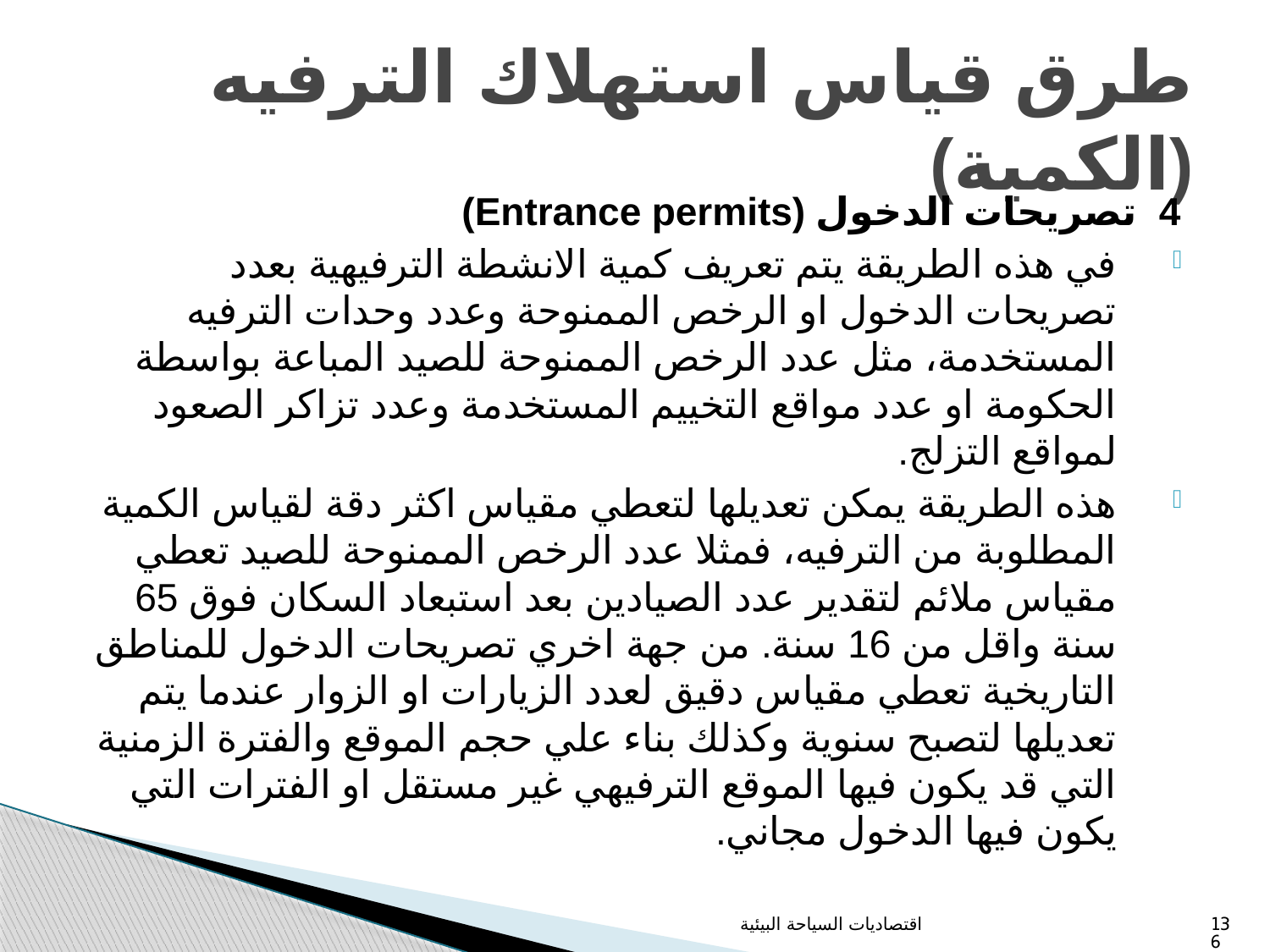

# طرق قياس استهلاك الترفيه (الكمية)
4  تصريحات الدخول (Entrance permits)
في هذه الطريقة يتم تعريف كمية الانشطة الترفيهية بعدد تصريحات الدخول او الرخص الممنوحة وعدد وحدات الترفيه المستخدمة، مثل عدد الرخص الممنوحة للصيد المباعة بواسطة الحكومة او عدد مواقع التخييم المستخدمة وعدد تزاكر الصعود لمواقع التزلج.
هذه الطريقة يمكن تعديلها لتعطي مقياس اكثر دقة لقياس الكمية المطلوبة من الترفيه، فمثلا عدد الرخص الممنوحة للصيد تعطي مقياس ملائم لتقدير عدد الصيادين بعد استبعاد السكان فوق 65 سنة واقل من 16 سنة. من جهة اخري تصريحات الدخول للمناطق التاريخية تعطي مقياس دقيق لعدد الزيارات او الزوار عندما يتم تعديلها لتصبح سنوية وكذلك بناء علي حجم الموقع والفترة الزمنية التي قد يكون فيها الموقع الترفيهي غير مستقل او الفترات التي يكون فيها الدخول مجاني.

اقتصاديات السياحة البيئية
136